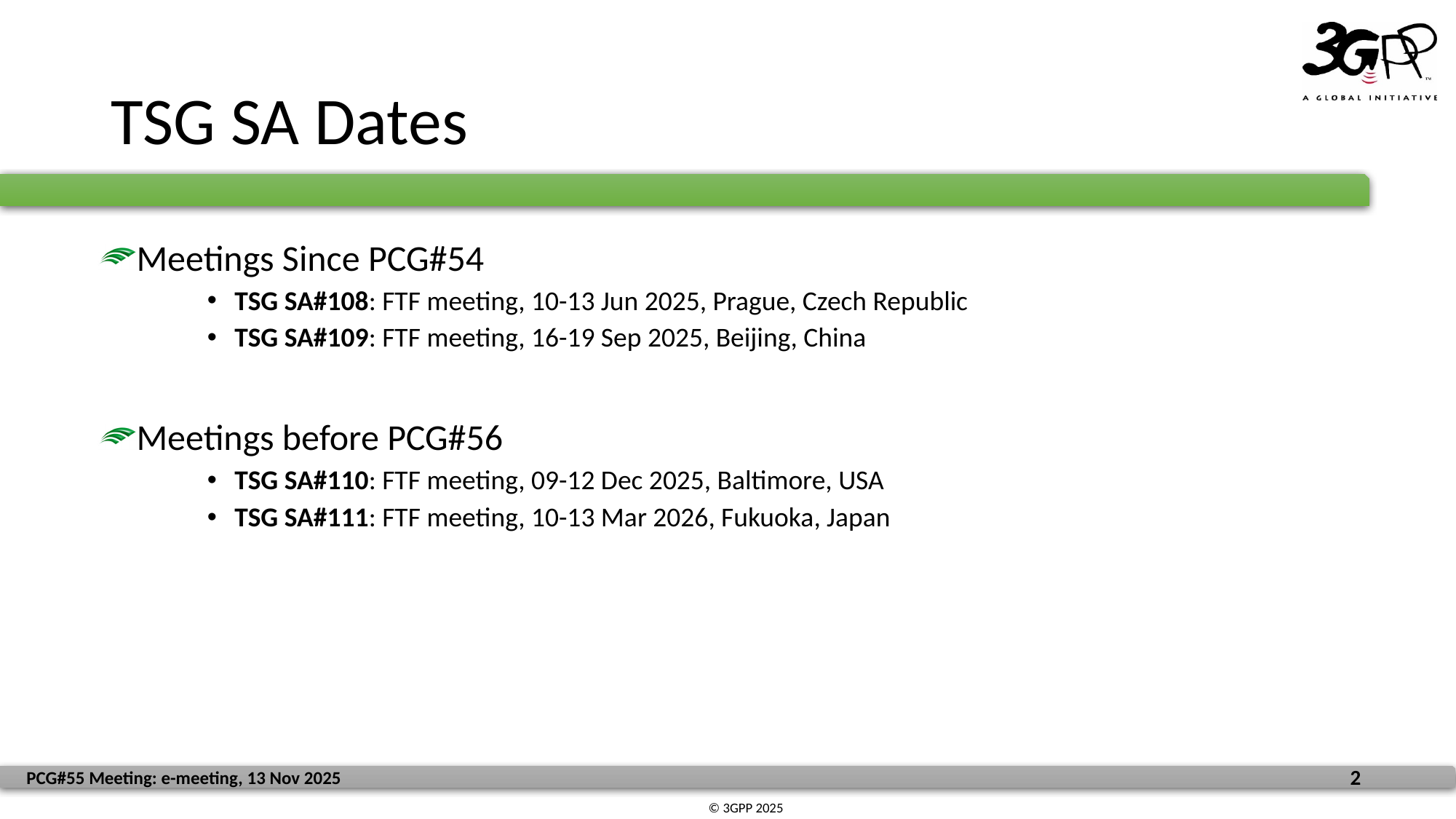

# TSG SA Dates
Meetings Since PCG#54
TSG SA#108: FTF meeting, 10-13 Jun 2025, Prague, Czech Republic
TSG SA#109: FTF meeting, 16-19 Sep 2025, Beijing, China

Meetings before PCG#56
TSG SA#110: FTF meeting, 09-12 Dec 2025, Baltimore, USA
TSG SA#111: FTF meeting, 10-13 Mar 2026, Fukuoka, Japan